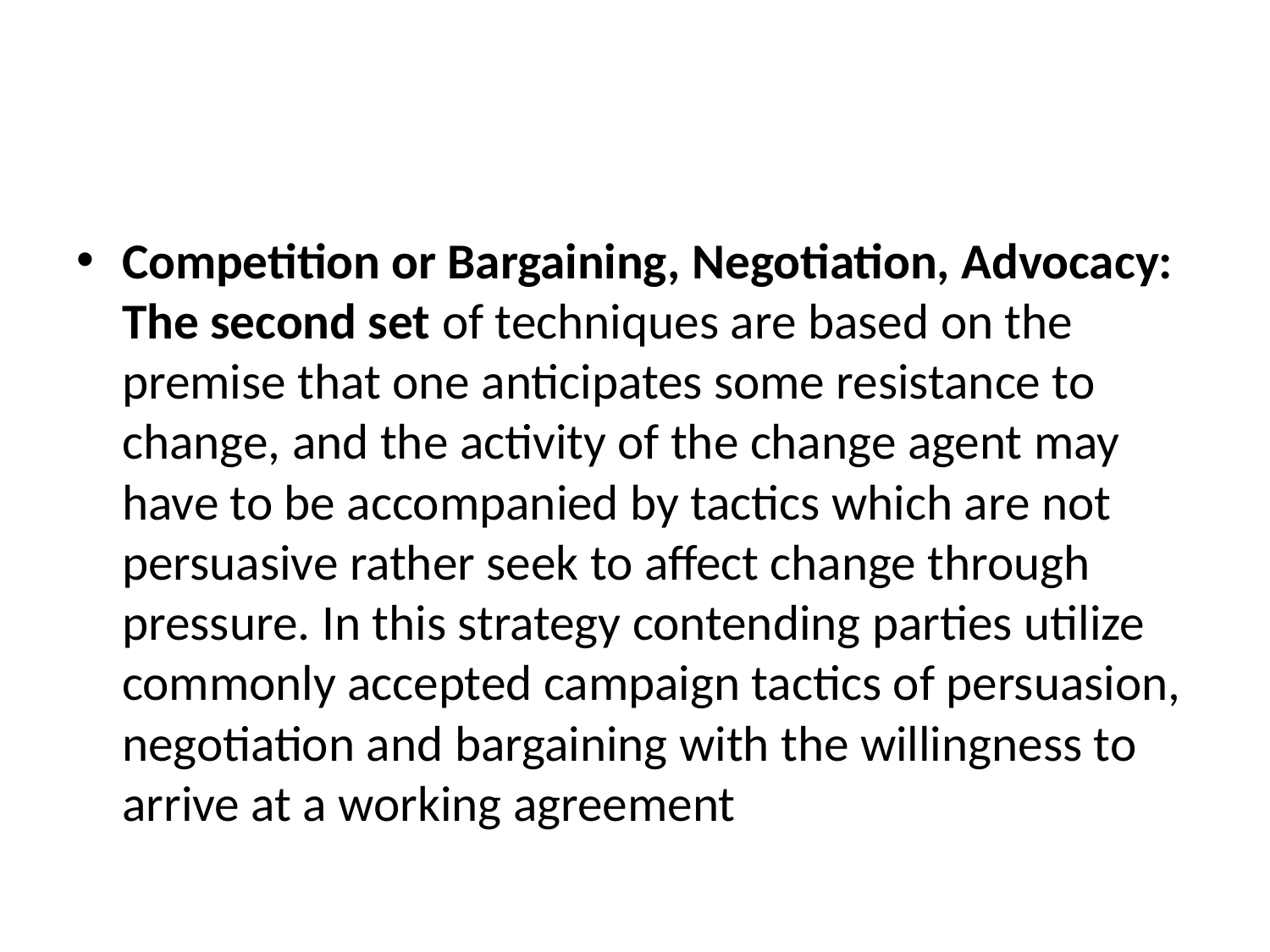

#
Competition or Bargaining, Negotiation, Advocacy: The second set of techniques are based on the premise that one anticipates some resistance to change, and the activity of the change agent may have to be accompanied by tactics which are not persuasive rather seek to affect change through pressure. In this strategy contending parties utilize commonly accepted campaign tactics of persuasion, negotiation and bargaining with the willingness to arrive at a working agreement